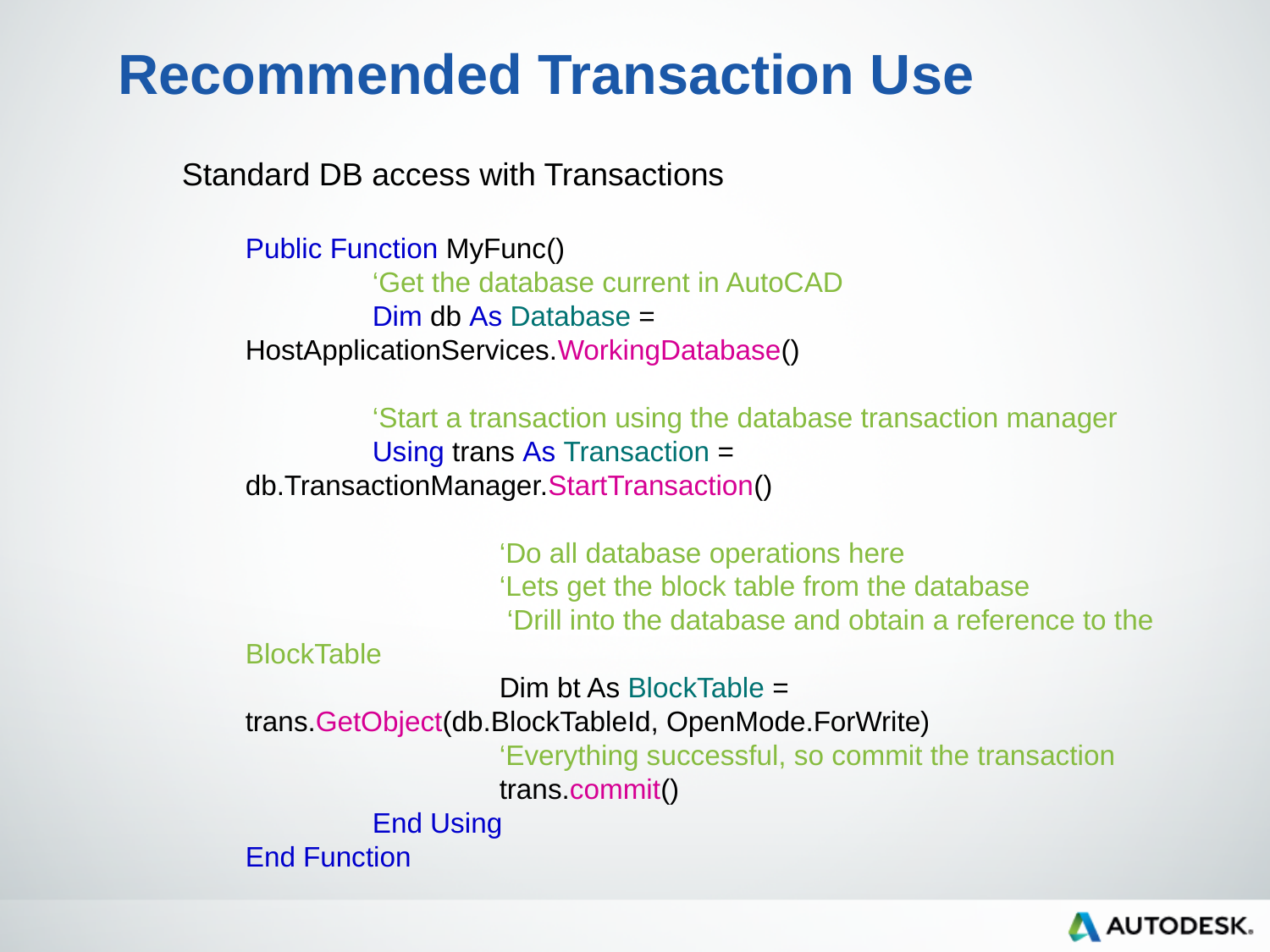

Recommended Transaction Use
Standard DB access with Transactions

Public Function MyFunc()
	‘Get the database current in AutoCAD
	Dim db As Database = HostApplicationServices.WorkingDatabase()

	‘Start a transaction using the database transaction manager
	Using trans As Transaction = db.TransactionManager.StartTransaction()

		‘Do all database operations here
		‘Lets get the block table from the database
		 ‘Drill into the database and obtain a reference to the BlockTable
		Dim bt As BlockTable = trans.GetObject(db.BlockTableId, OpenMode.ForWrite)
		‘Everything successful, so commit the transaction
		trans.commit()
	End Using
End Function